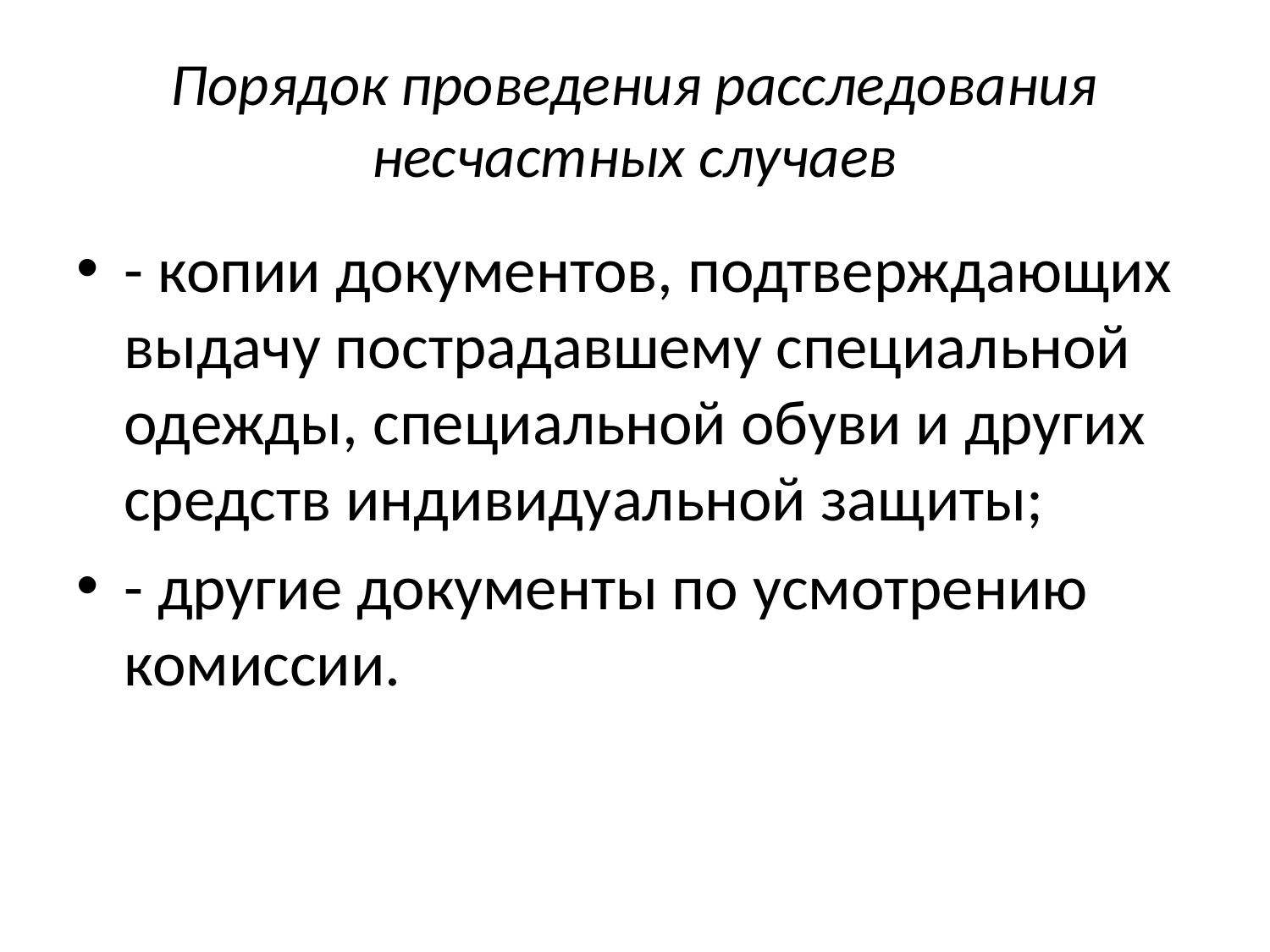

# Порядок проведения расследования несчастных случаев
- копии документов, подтверждающих выдачу пострадавшему специальной одежды, специальной обуви и других средств индивидуальной защиты;
- другие документы по усмотрению комиссии.